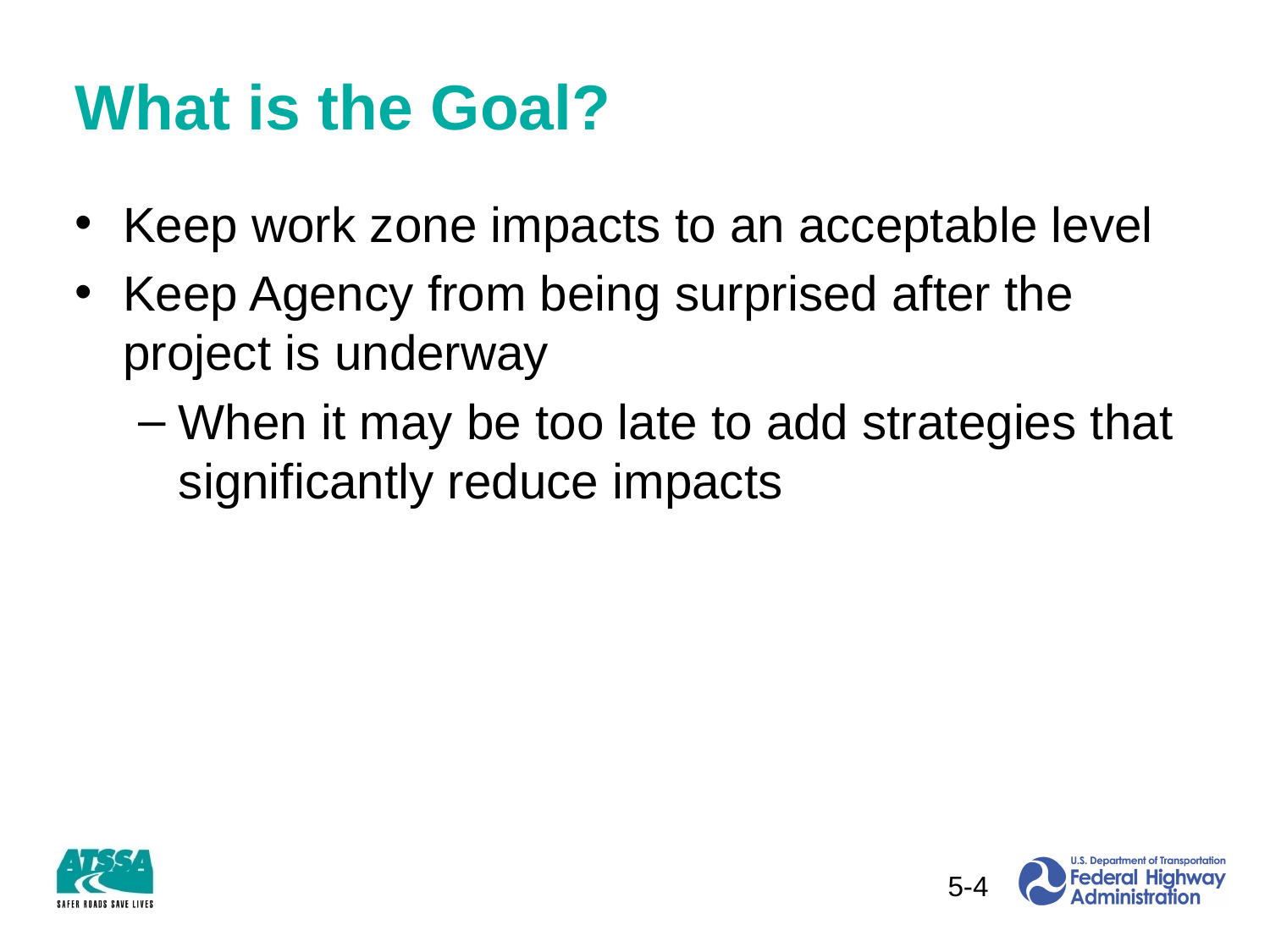

# What is the Goal?
Keep work zone impacts to an acceptable level
Keep Agency from being surprised after the project is underway
When it may be too late to add strategies that significantly reduce impacts